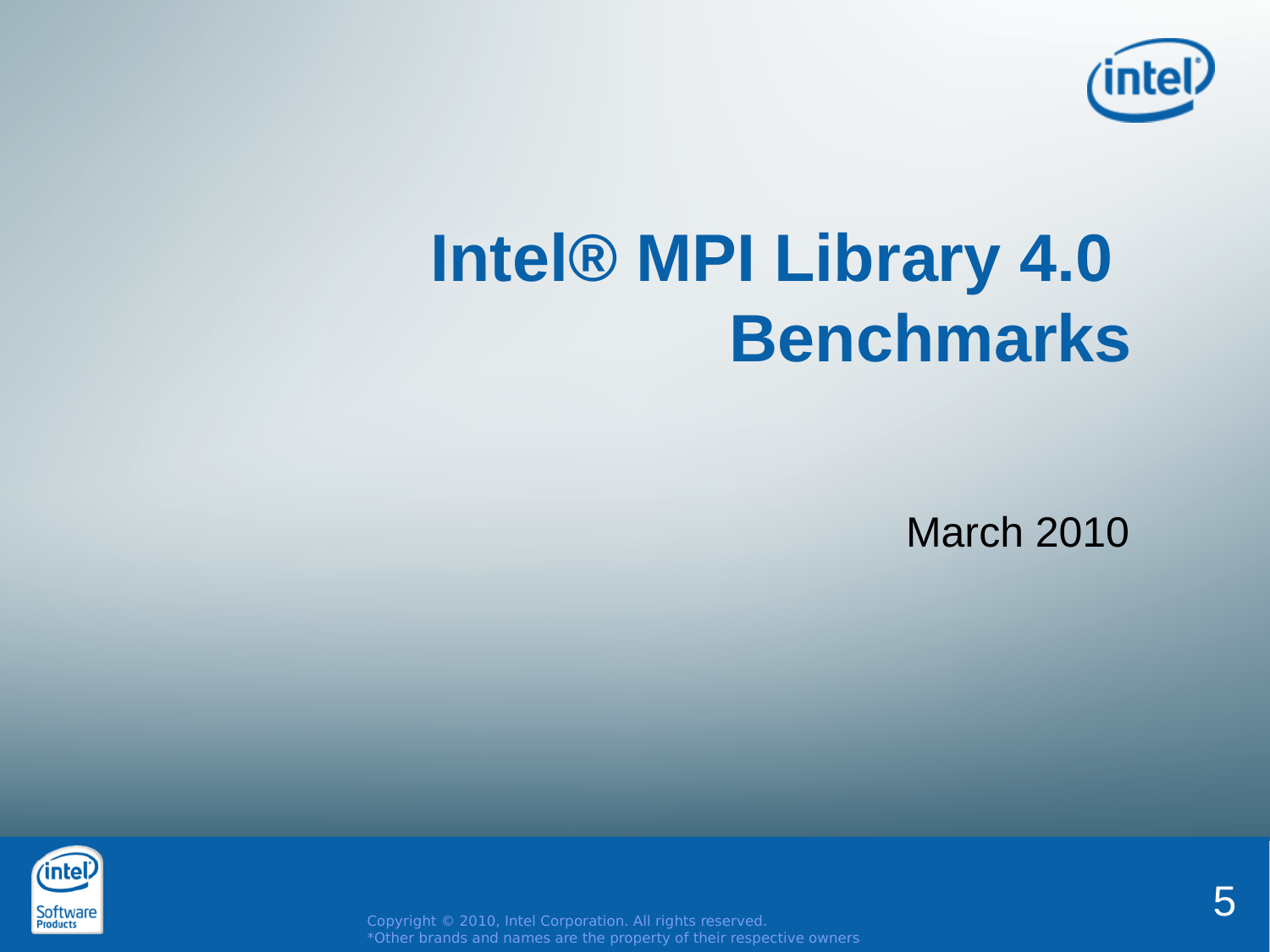

# Intel® MPI Library 4.0 Benchmarks
March 2010